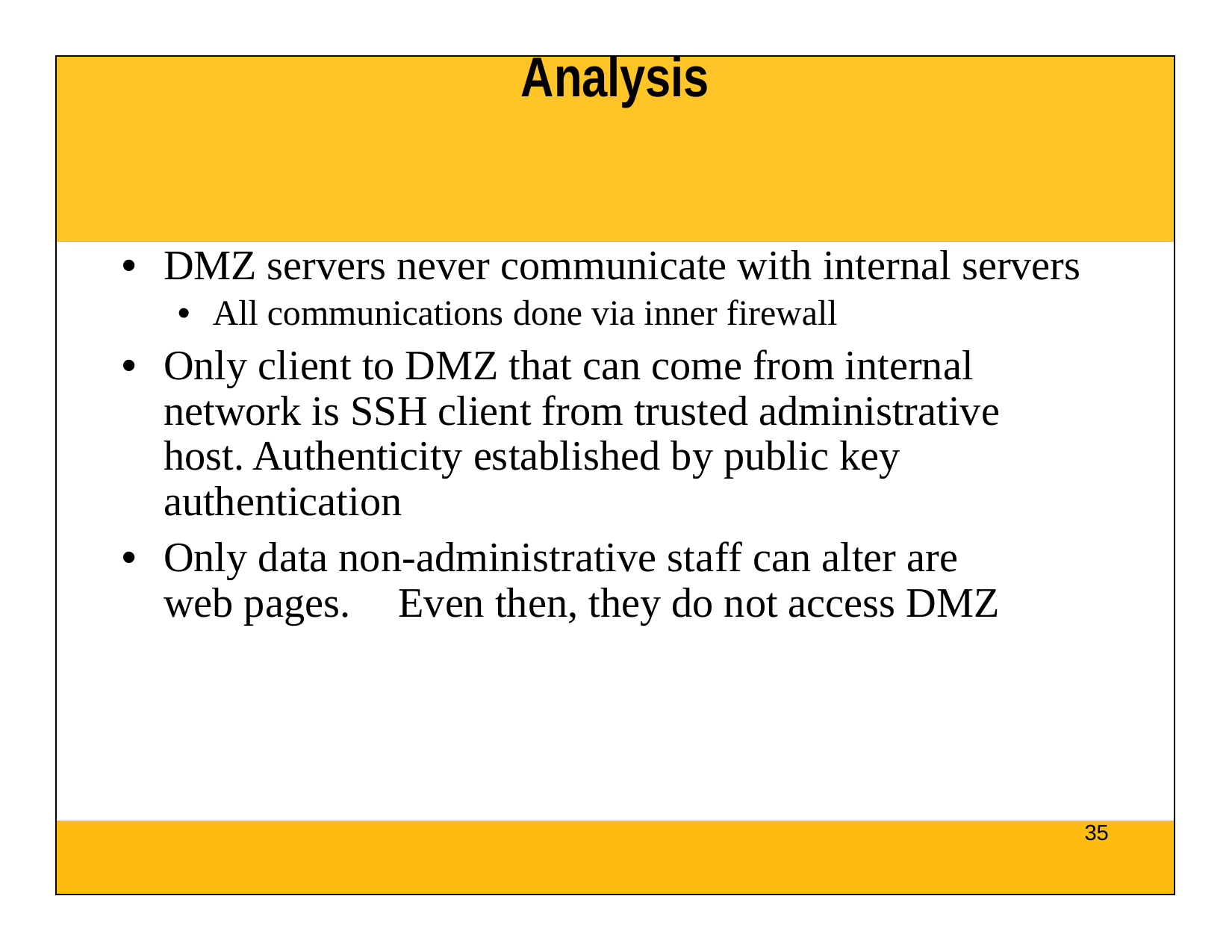

| Analysis |
| --- |
| DMZ servers never communicate with internal servers All communications done via inner firewall Only client to DMZ that can come from internal network is SSH client from trusted administrative host. Authenticity established by public key authentication Only data non-administrative staff can alter are web pages. Even then, they do not access DMZ |
| 35 |